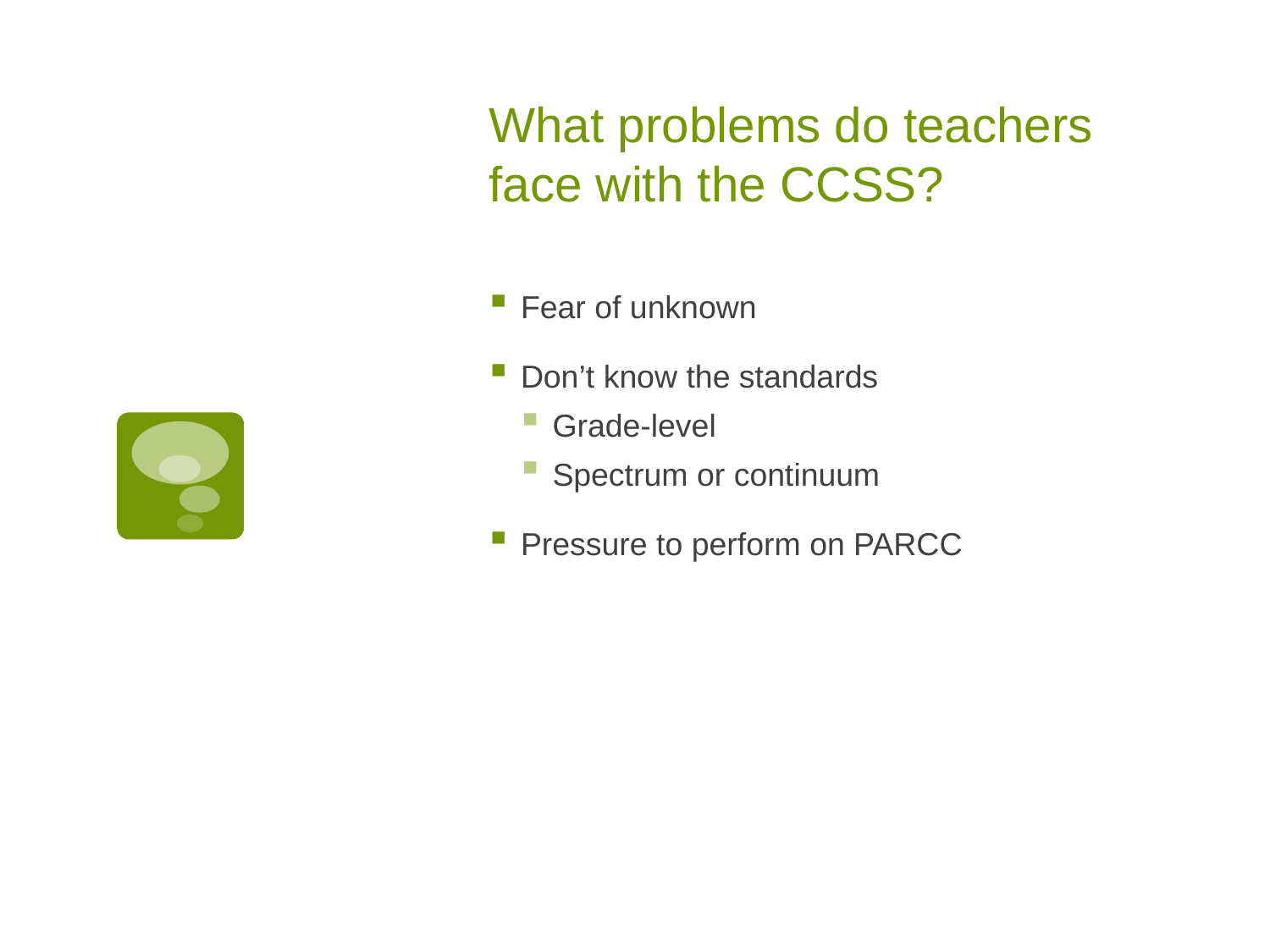

# What problems do teachers face with the CCSS?
Fear of unknown
Don’t know the standards
Grade-level
Spectrum or continuum
Pressure to perform on PARCC